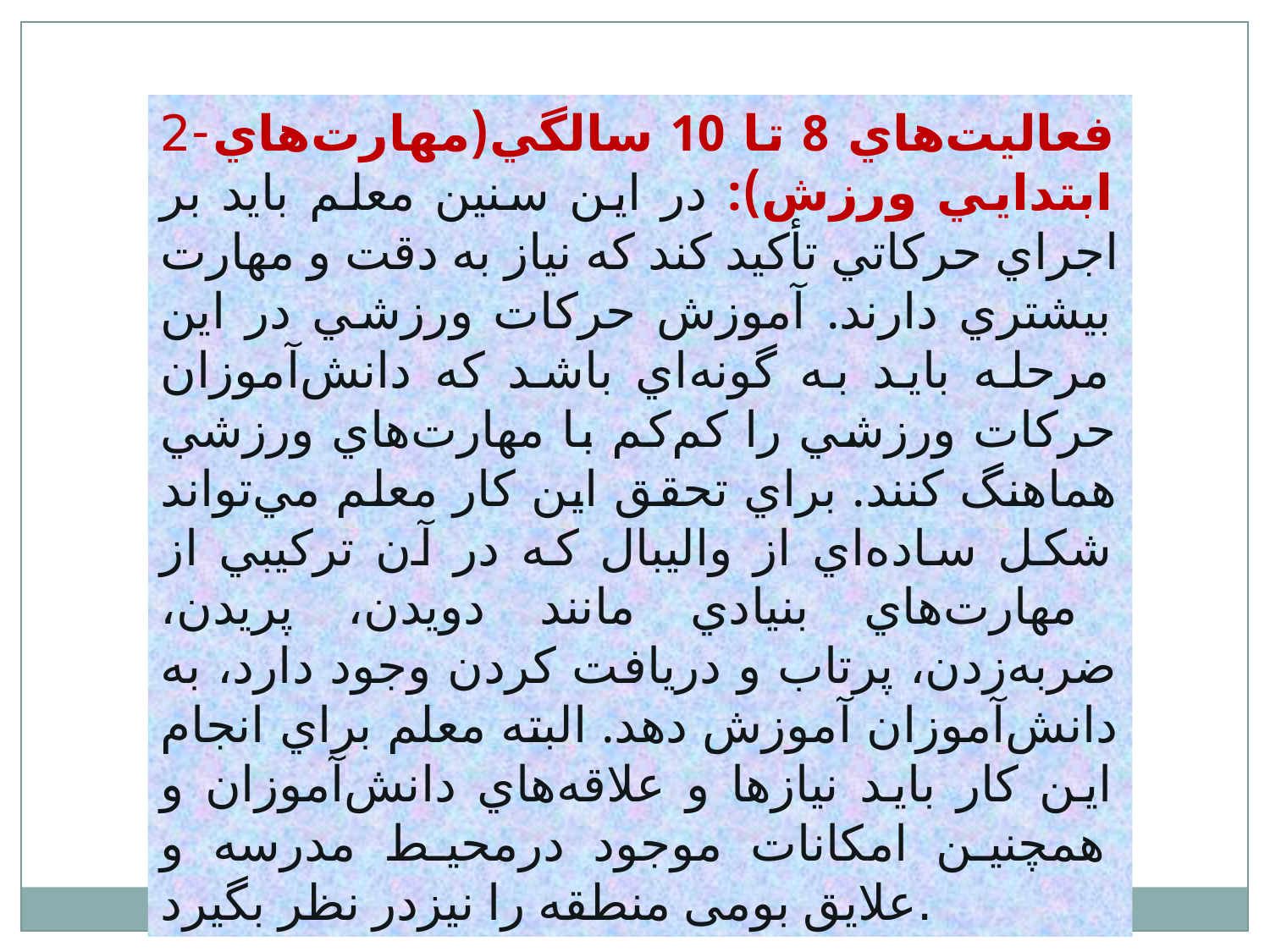

2-فعاليت‌هاي 8 تا 10 سالگي(مهارت‌هاي ابتدايي ورزش): در اين سنين معلم بايد بر اجراي حركاتي تأكيد كند كه نياز به دقت و مهارت بيشتري دارند. آموزش حركات ورزشي در اين مرحله بايد به گونه‌اي باشد كه دانش‌آموزان حركات ورزشي را كم‌كم با مهارت‌هاي ورزشي هماهنگ كنند. براي تحقق اين كار معلم مي‌تواند شكل ساده‌اي از واليبال كه در آن تركيبي از مهارت‌هاي بنيادي مانند دويدن، پريدن،‌ ضربه‌زدن، پرتاب و دريافت كردن وجود دارد، به دانش‌آموزان آموزش دهد. البته معلم براي انجام اين كار بايد نيازها و علاقه‌هاي دانش‌آموزان و همچنين امكانات موجود درمحیط مدرسه و علایق بومی منطقه را نیزدر نظر بگیرد.